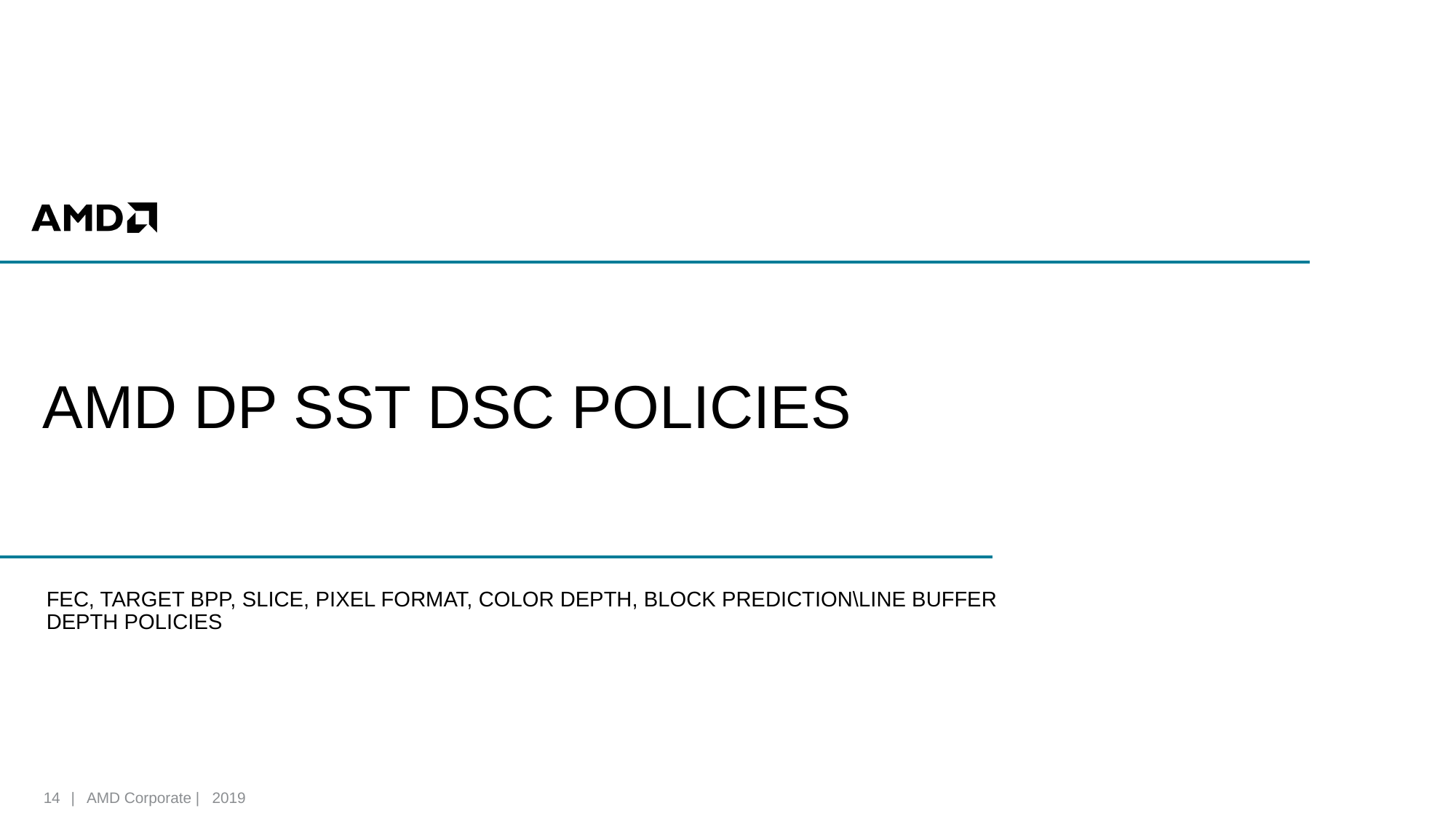

# AMD DP SST DSC POLICIES
FEC, TARGET BPP, SLICE, PIXEL FORMAT, COLOR DEPTH, BLOCK PREDICTION\LINE BUFFER DEPTH POLICIES
14
|   AMD Corporate |   2019